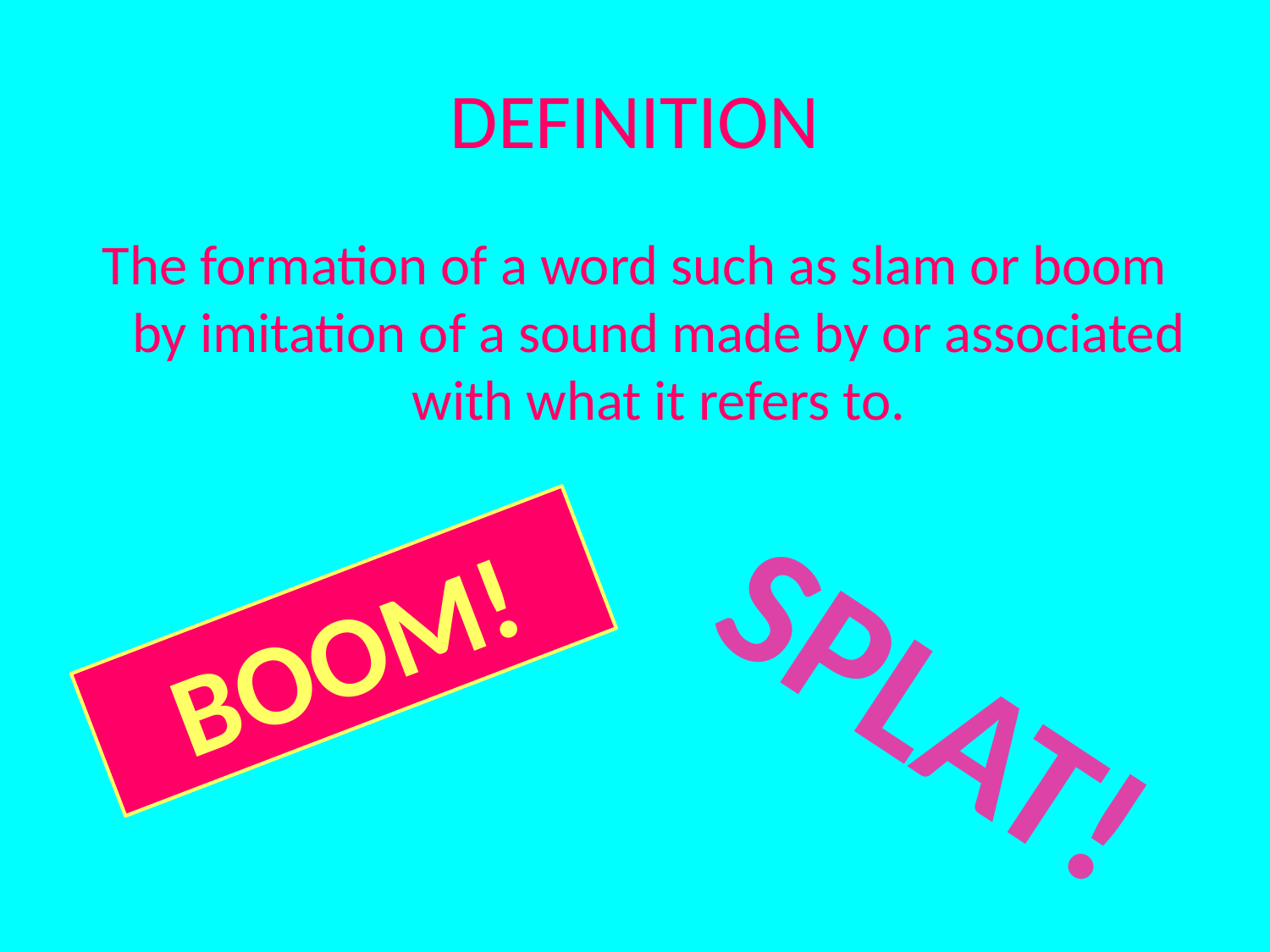

# DEFINITION
The formation of a word such as slam or boom by imitation of a sound made by or associated with what it refers to.

BOOM!
SPLAT!